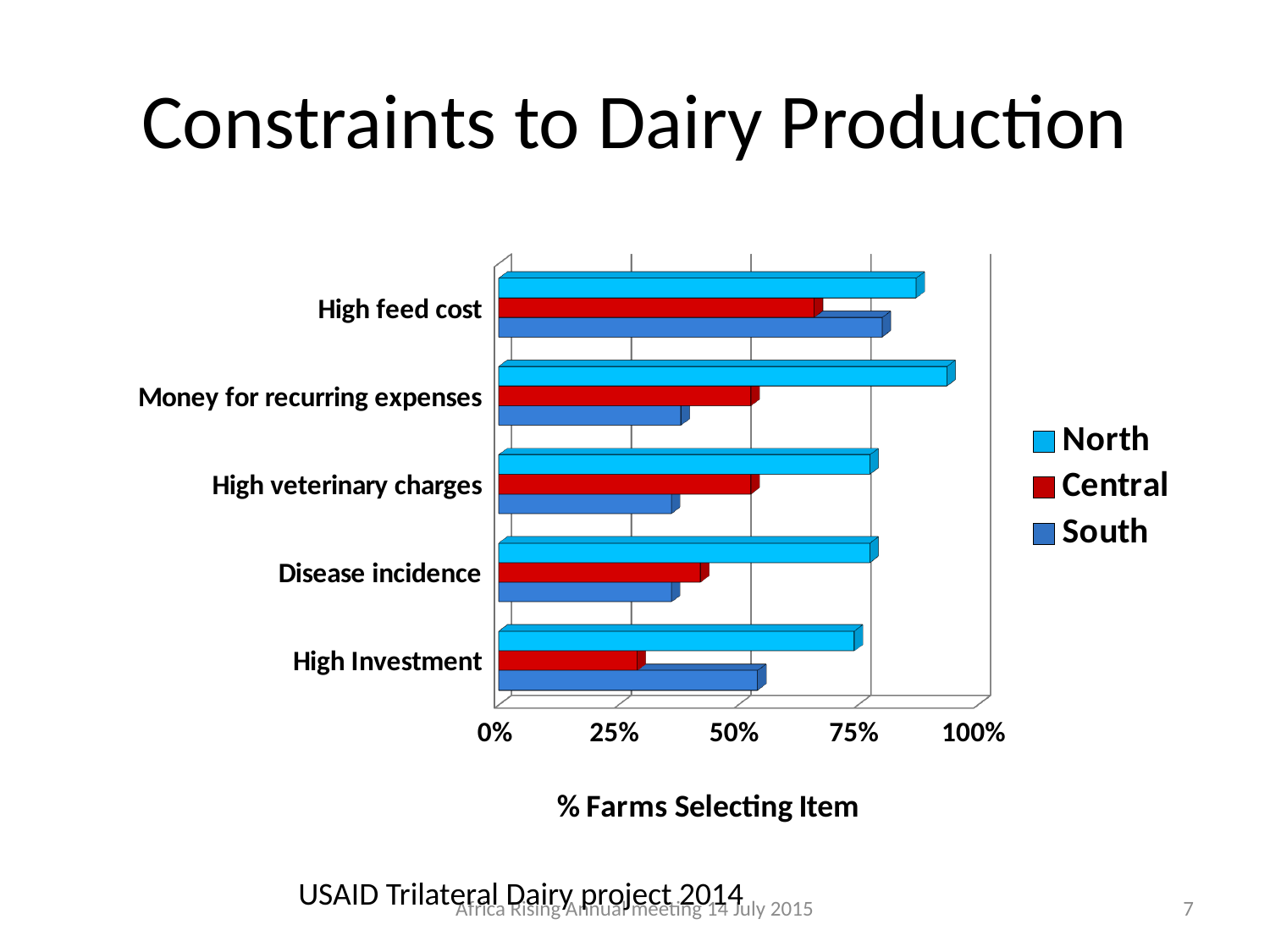

# Constraints to Dairy Production

[unsupported chart]

USAID Trilateral Dairy project 2014
Africa Rising Annual meeting 14 July 2015
7